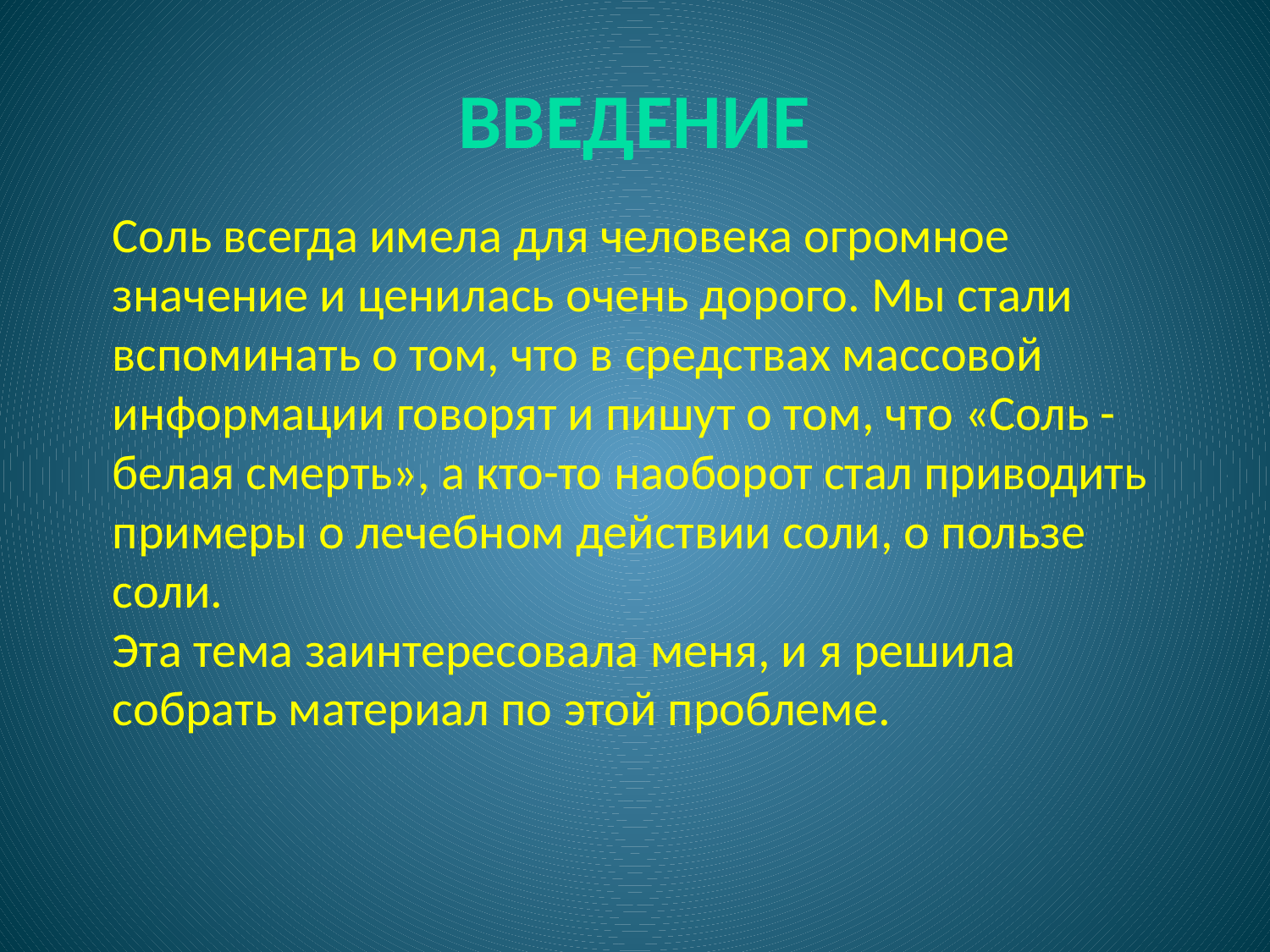

ВВЕДЕНИЕ

Соль всегда имела для человека огромное значение и ценилась очень дорого. Мы стали вспоминать о том, что в средствах массовой информации говорят и пишут о том, что «Соль - белая смерть», а кто-то наоборот стал приводить примеры о лечебном действии соли, о пользе соли.
Эта тема заинтересовала меня, и я решила собрать материал по этой проблеме.